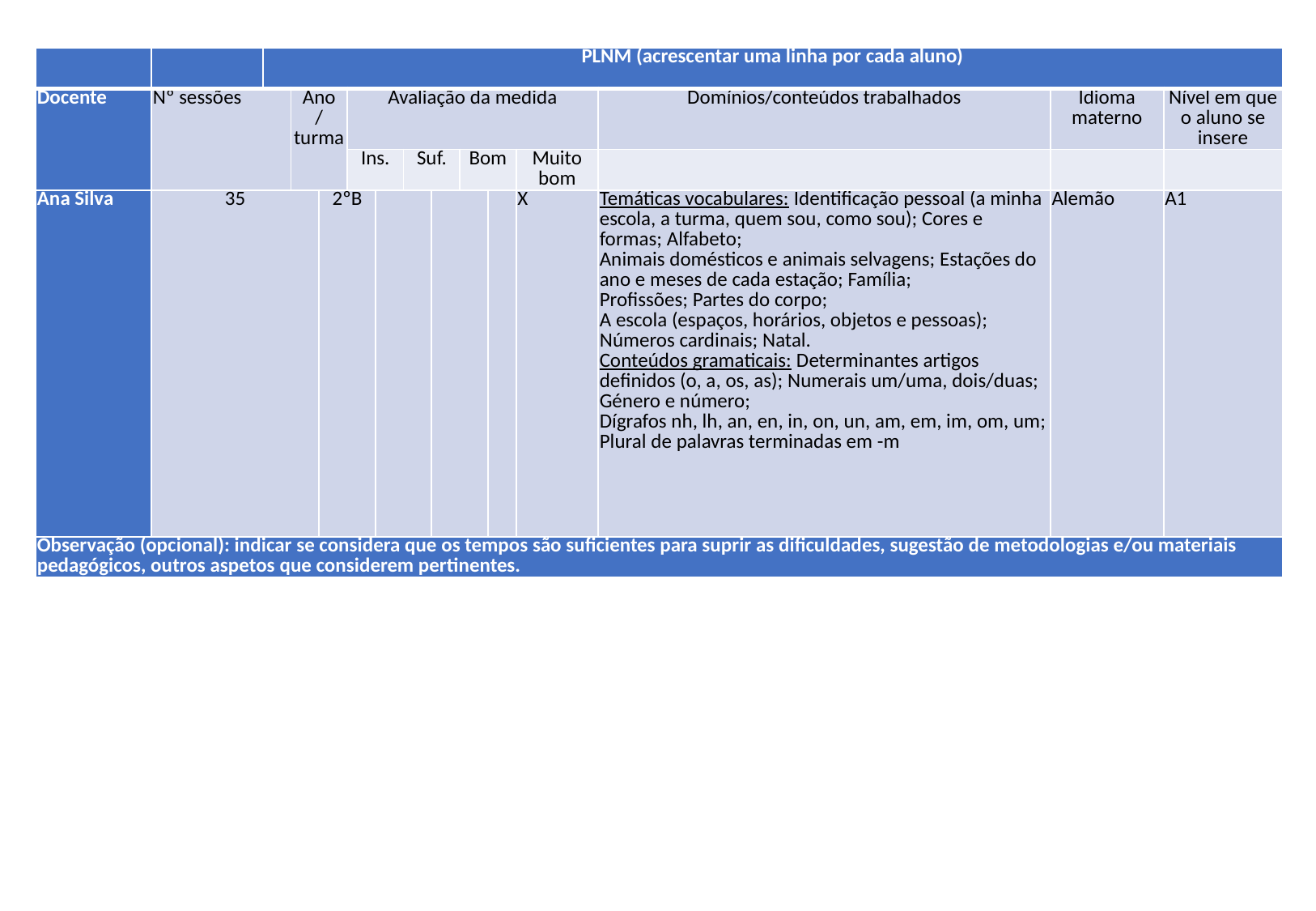

|  |  | PLNM (acrescentar uma linha por cada aluno) |  |  |  |  |  |  |  |  |  |  |  |  |
| --- | --- | --- | --- | --- | --- | --- | --- | --- | --- | --- | --- | --- | --- | --- |
| Docente | Nº sessões |  | Ano /turma |  | Avaliação da medida |  |  |  |  |  |  | Domínios/conteúdos trabalhados | Idioma materno | Nível em que o aluno se insere |
|  |  |  |  |  | Ins. |  | Suf. |  | Bom |  | Muito bom |  |  |  |
| Ana Silva | 35 |  |  | 2ºB |  |  |  |  |  |  | X | Temáticas vocabulares: Identificação pessoal (a minha escola, a turma, quem sou, como sou); Cores e formas; Alfabeto; Animais domésticos e animais selvagens; Estações do ano e meses de cada estação; Família; Profissões; Partes do corpo; A escola (espaços, horários, objetos e pessoas); Números cardinais; Natal. Conteúdos gramaticais: Determinantes artigos definidos (o, a, os, as); Numerais um/uma, dois/duas; Género e número; Dígrafos nh, lh, an, en, in, on, un, am, em, im, om, um; Plural de palavras terminadas em -m | Alemão | A1 |
| Observação (opcional): indicar se considera que os tempos são suficientes para suprir as dificuldades, sugestão de metodologias e/ou materiais pedagógicos, outros aspetos que considerem pertinentes. |  |  |  |  |  |  |  |  |  |  |  |  |  |  |